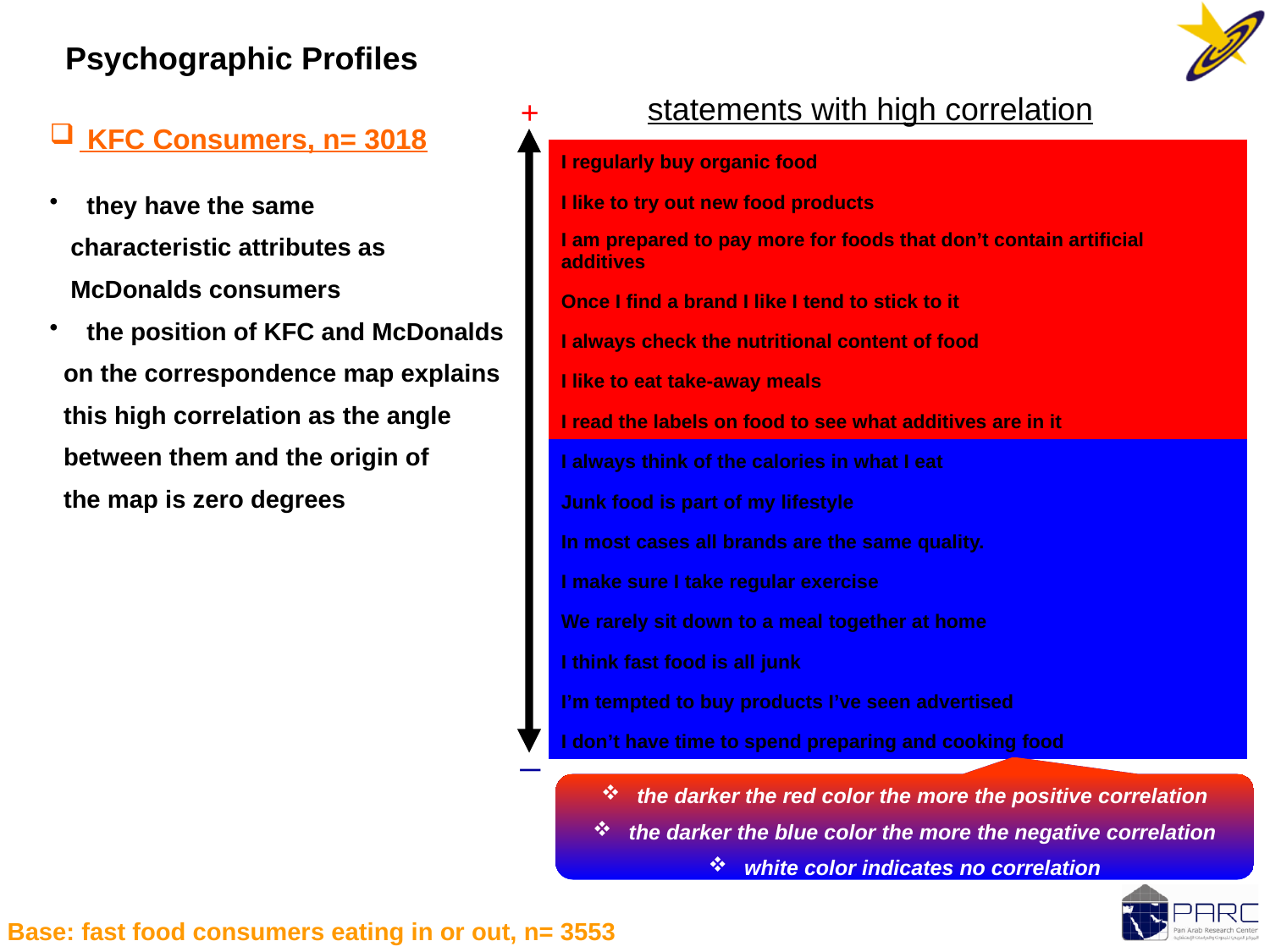

Psychographic Profiles
statements with high correlation
+
 KFC Consumers, n= 3018

| I regularly buy organic food |
| --- |
| I like to try out new food products |
| I am prepared to pay more for foods that don’t contain artificial additives |
| Once I find a brand I like I tend to stick to it |
| I always check the nutritional content of food |
| I like to eat take-away meals |
| I read the labels on food to see what additives are in it |
| I always think of the calories in what I eat |
| Junk food is part of my lifestyle |
| In most cases all brands are the same quality. |
| I make sure I take regular exercise |
| We rarely sit down to a meal together at home |
| I think fast food is all junk |
| I’m tempted to buy products I’ve seen advertised |
| I don’t have time to spend preparing and cooking food |
 they have the same
   characteristic attributes as
   McDonalds consumers
 the position of KFC and McDonalds
  on the correspondence map explains
  this high correlation as the angle
  between them and the origin of
  the map is zero degrees
_
 the darker the red color the more the positive correlation
 the darker the blue color the more the negative correlation
 white color indicates no correlation

Base: fast food consumers eating in or out, n= 3553